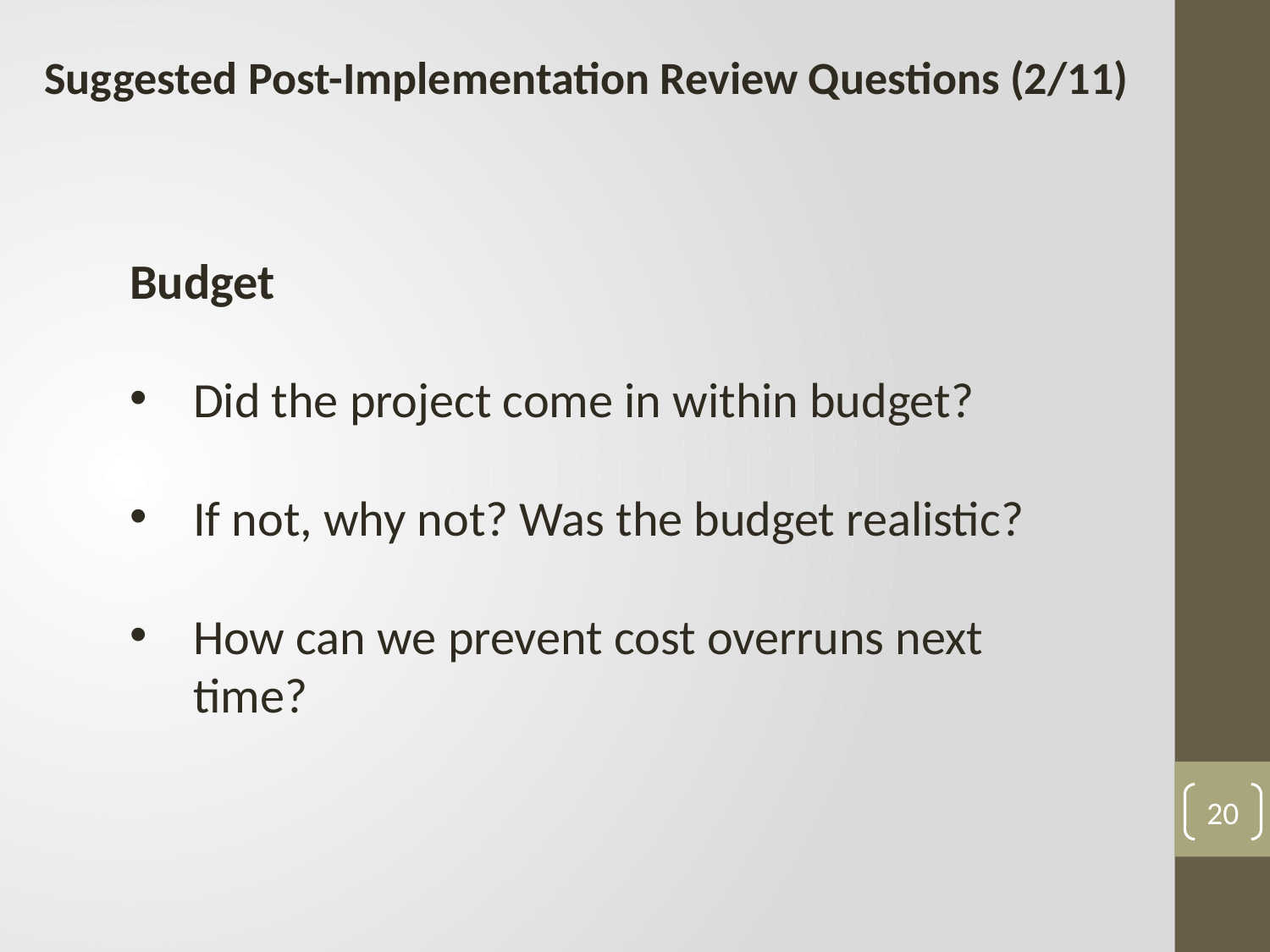

Suggested Post-Implementation Review Questions (2/11)
Budget

Did the project come in within budget?

If not, why not? Was the budget realistic?

How can we prevent cost overruns next time?
20